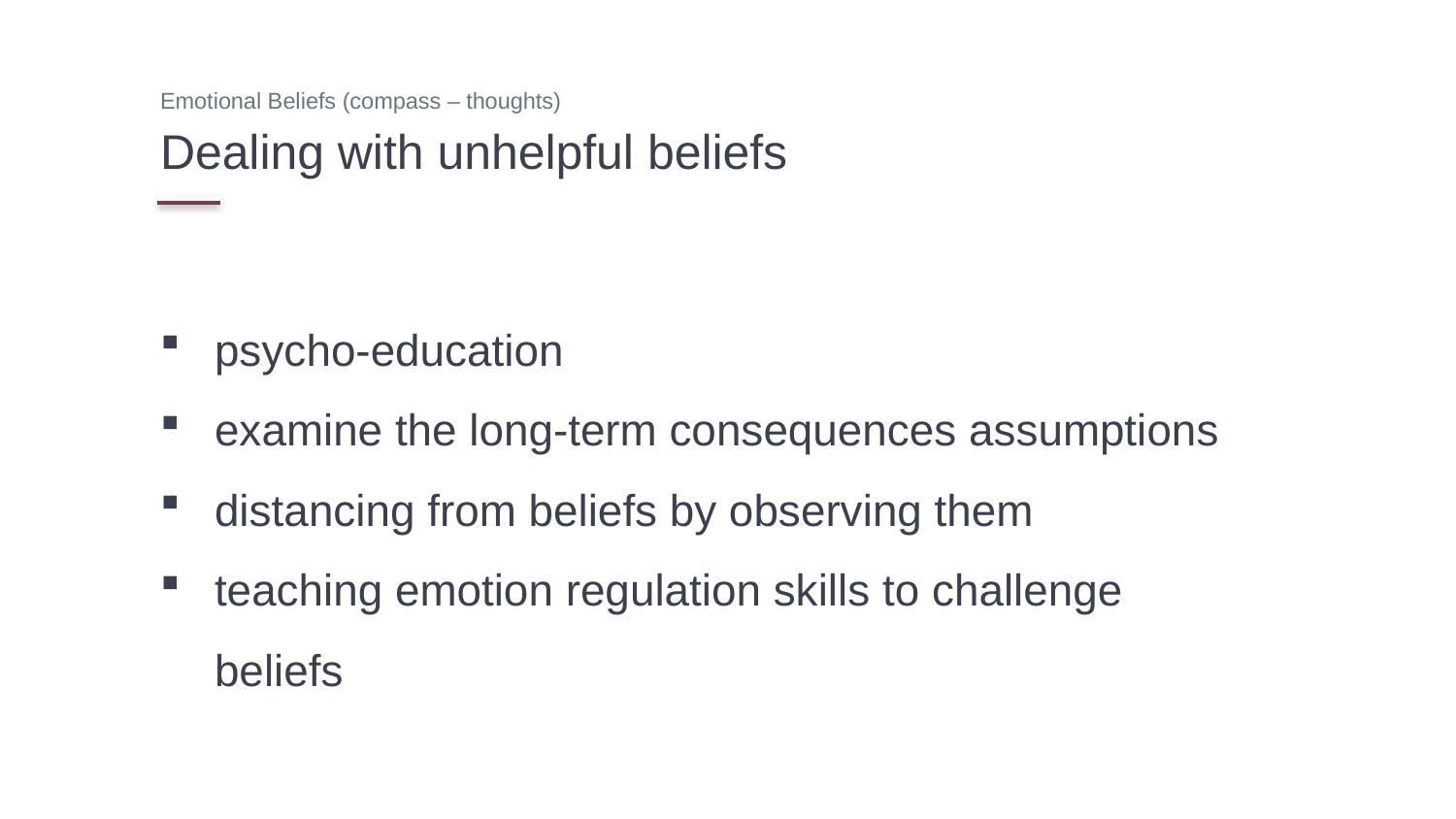

Emotional Beliefs (compass – thoughts)
# Dealing with unhelpful beliefs
psycho-education
examine the long-term consequences assumptions
distancing from beliefs by observing them
teaching emotion regulation skills to challenge beliefs